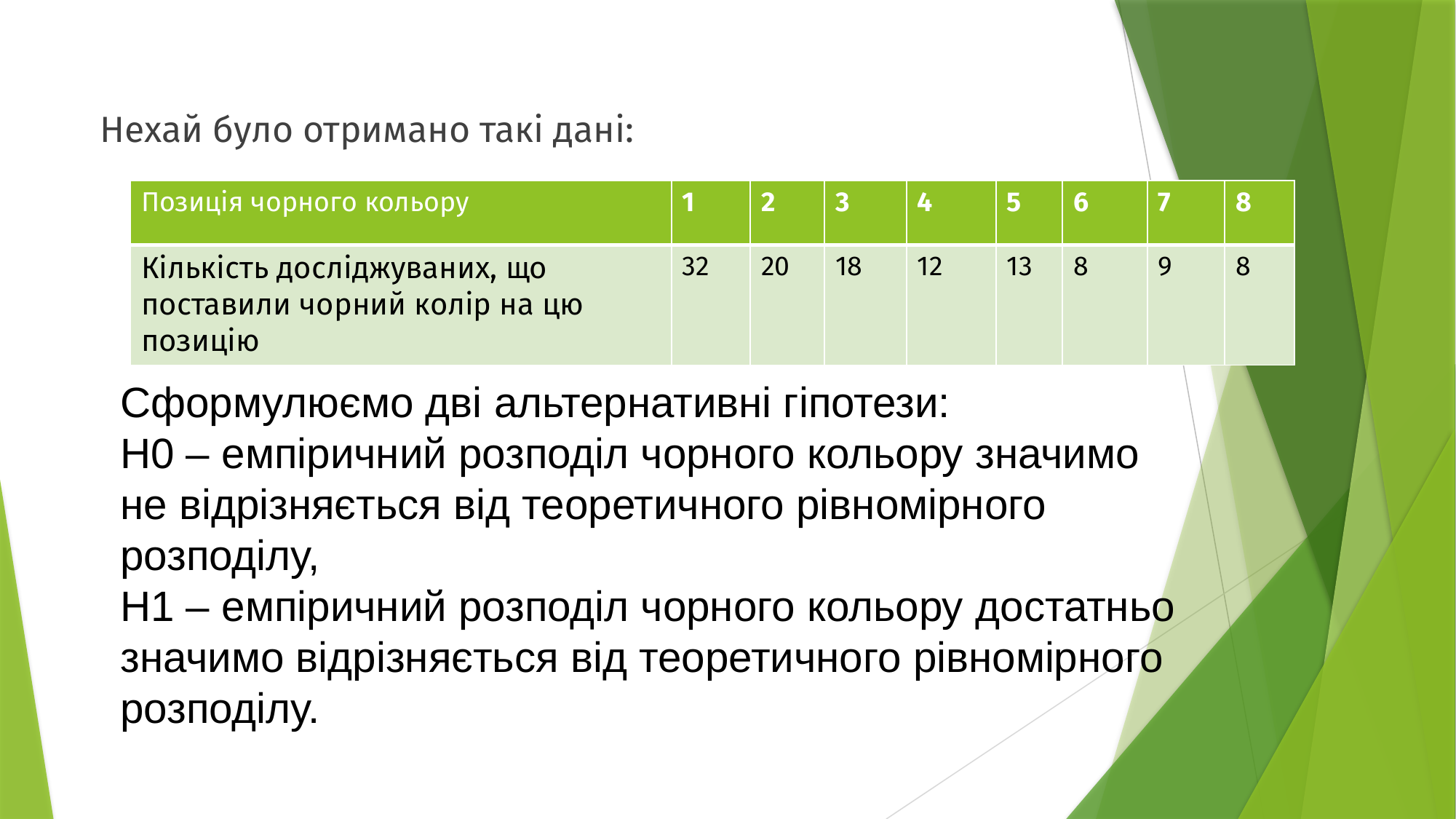

Нехай було отримано такі дані:

| Позиція чорного кольору | 1 | 2 | 3 | 4 | 5 | 6 | 7 | 8 |
| --- | --- | --- | --- | --- | --- | --- | --- | --- |
| Кількість досліджуваних, що поставили чорний колір на цю позицію | 32 | 20 | 18 | 12 | 13 | 8 | 9 | 8 |
Сформулюємо дві альтернативні гіпотези:
Н0 – емпіричний розподіл чорного кольору значимо не відрізняється від теоретичного рівномірного розподілу,
Н1 – емпіричний розподіл чорного кольору достатньо значимо відрізняється від теоретичного рівномірного розподілу.